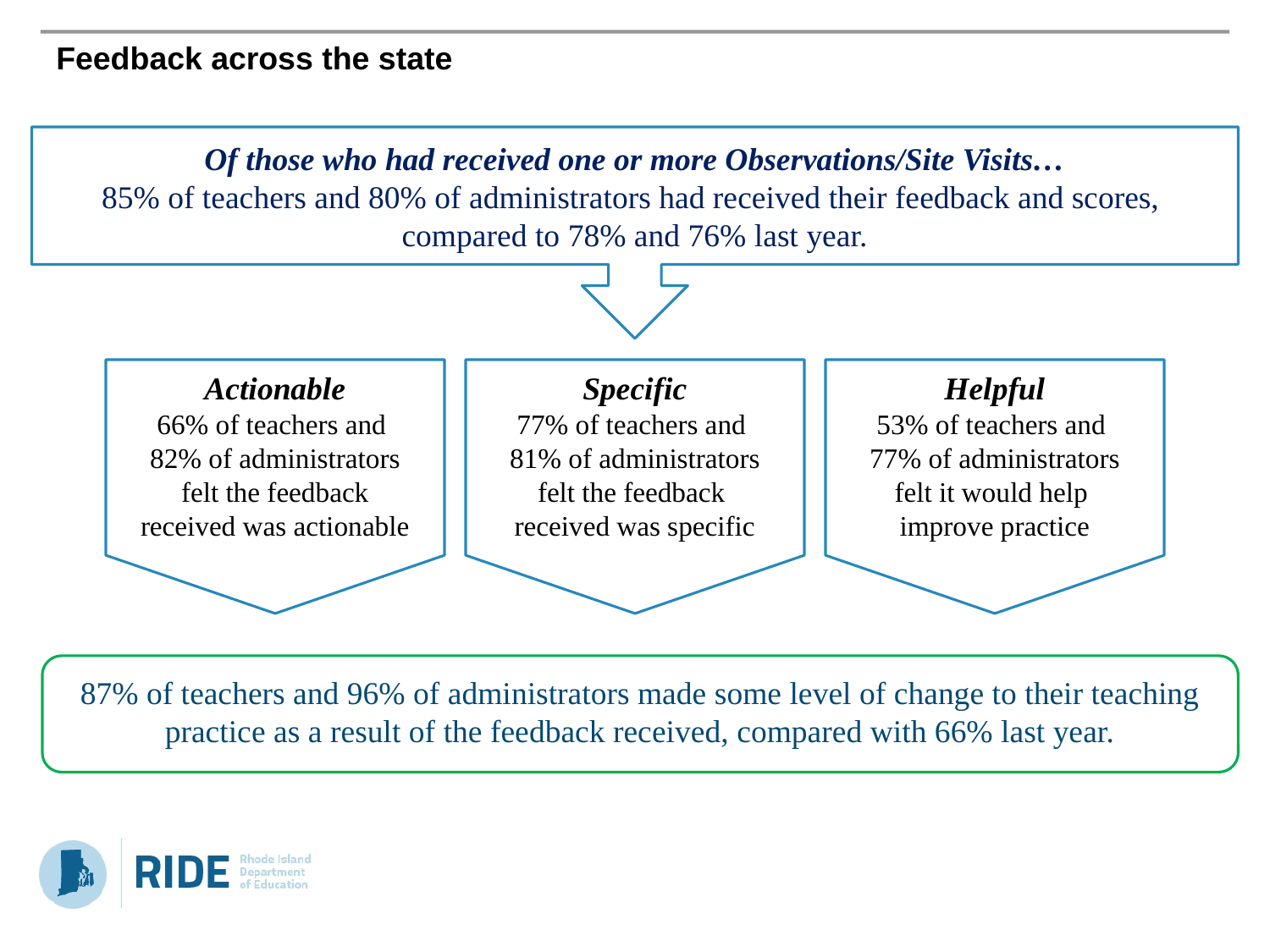

# Feedback across the state
Of those who had received one or more Observations/Site Visits…
85% of teachers and 80% of administrators had received their feedback and scores,
compared to 78% and 76% last year.
Actionable
66% of teachers and
82% of administrators
felt the feedback
received was actionable

Specific
77% of teachers and
81% of administrators
felt the feedback
received was specific

Helpful
53% of teachers and
77% of administrators
felt it would help
improve practice

87% of teachers and 96% of administrators made some level of change to their teaching practice as a result of the feedback received, compared with 66% last year.